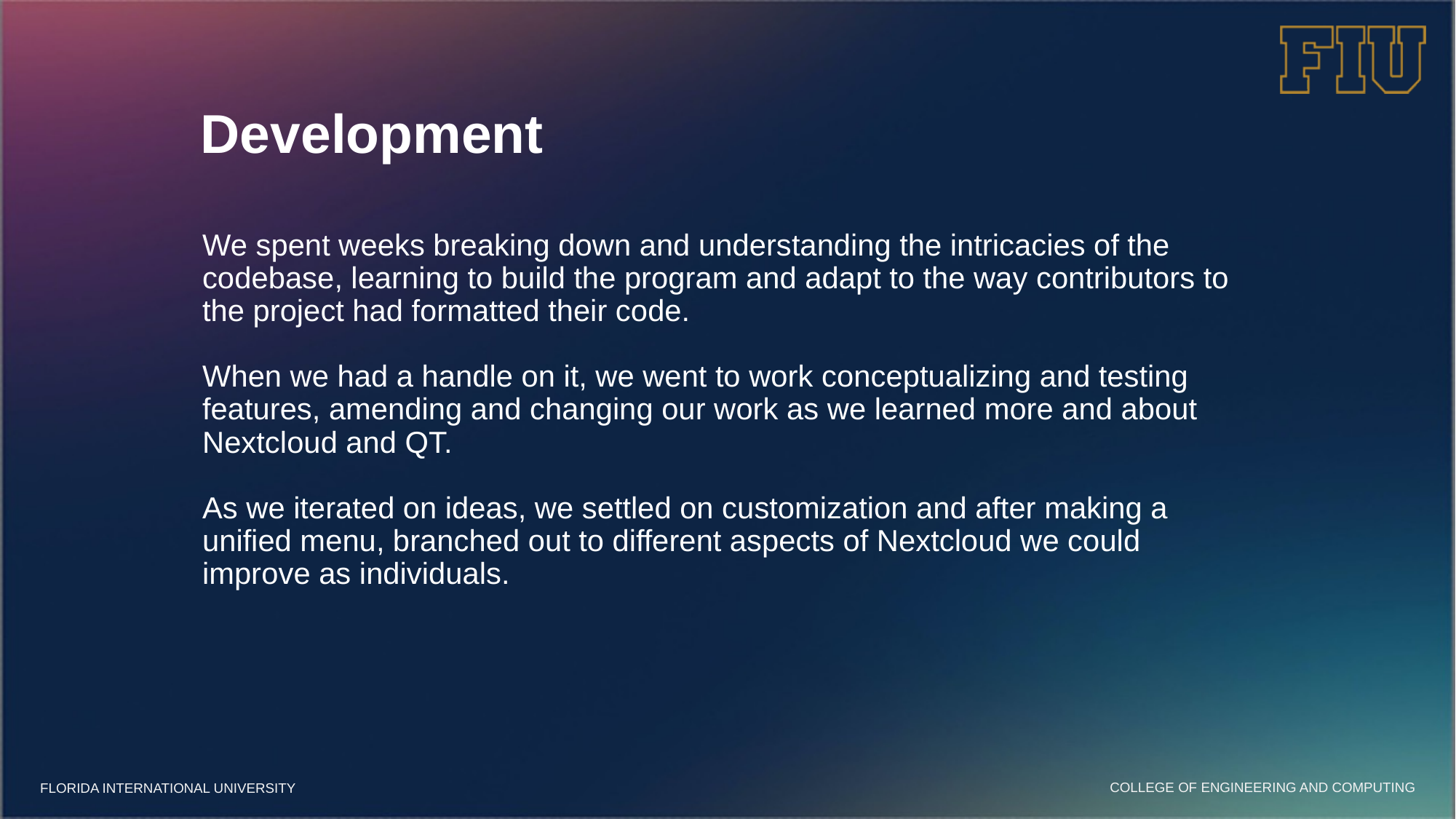

# Development
We spent weeks breaking down and understanding the intricacies of the codebase, learning to build the program and adapt to the way contributors to the project had formatted their code.

When we had a handle on it, we went to work conceptualizing and testing features, amending and changing our work as we learned more and about Nextcloud and QT.

As we iterated on ideas, we settled on customization and after making a unified menu, branched out to different aspects of Nextcloud we could improve as individuals.